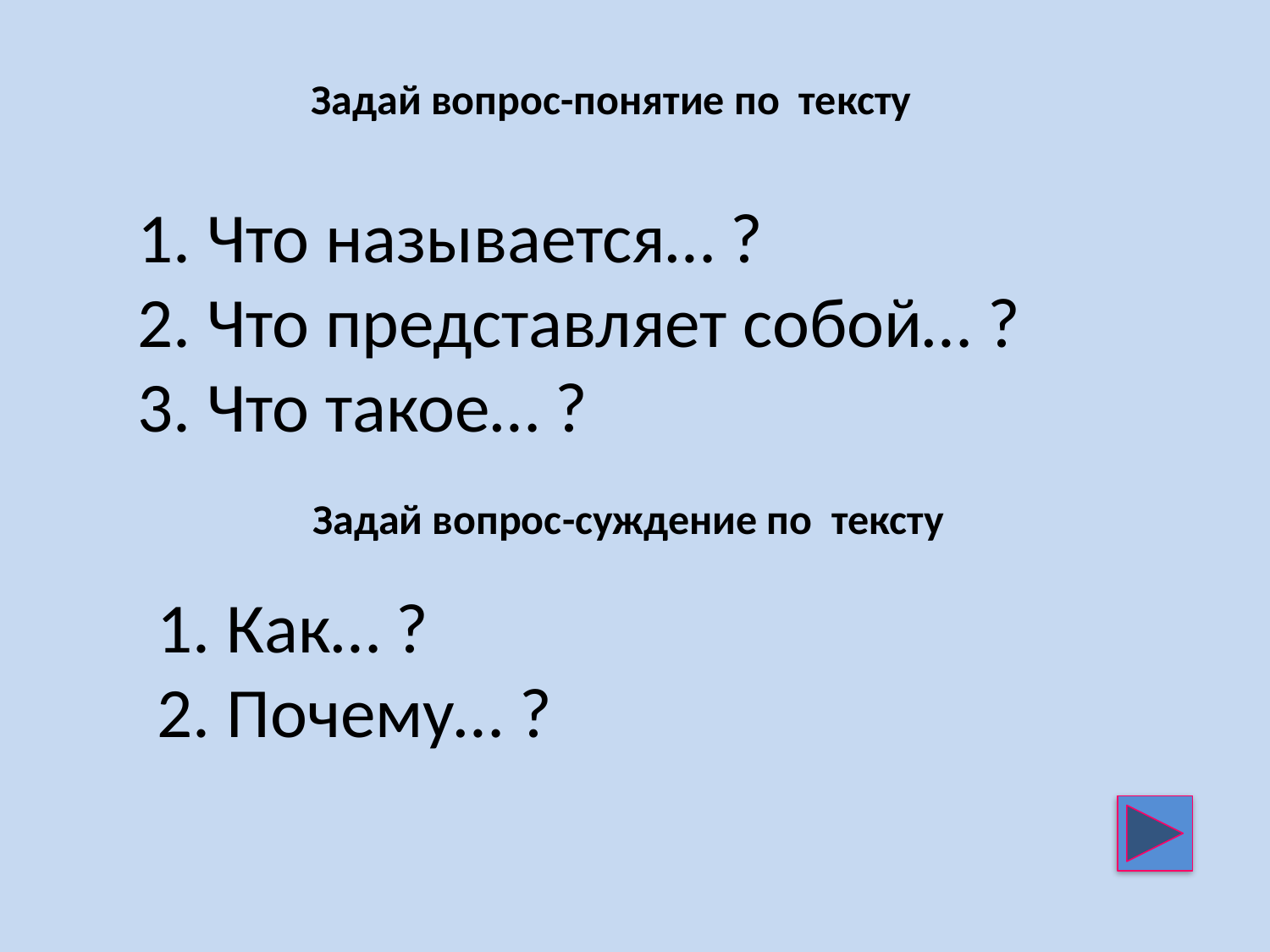

Задай вопрос-понятие по  тексту
1. Что называется… ?
2. Что представляет собой… ?
3. Что такое… ?
Задай вопрос-суждение по  тексту
1. Как… ?
2. Почему… ?